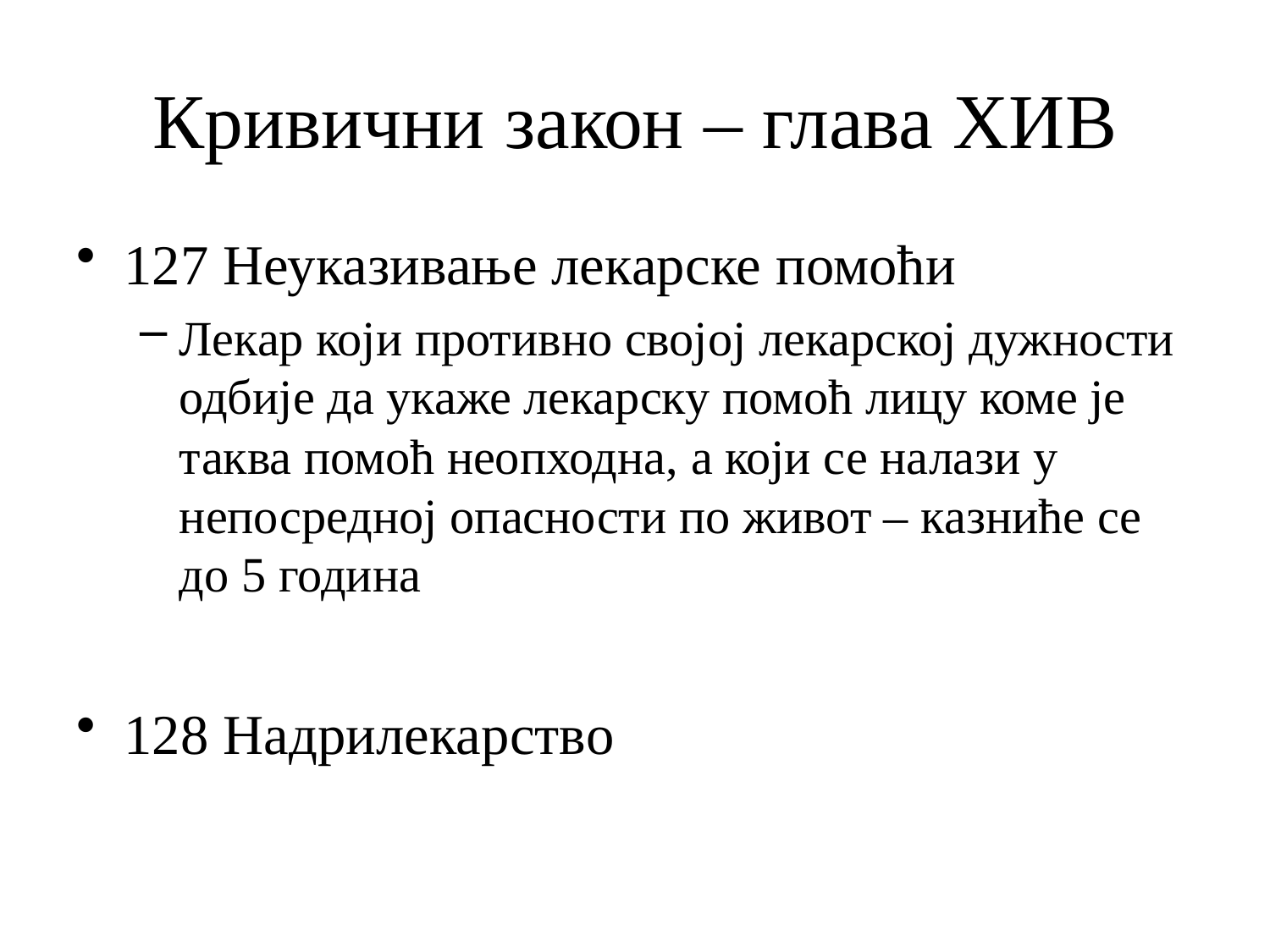

# Кривични закон – глава XИВ
127 Неуказивање лекарске помоћи
Лекар који противно својој лекарској дужности одбије да укаже лекарску помоћ лицу коме је таква помоћ неопходна, а који се налази у непосредној опасности по живот – казниће се до 5 година

128 Надрилекарство